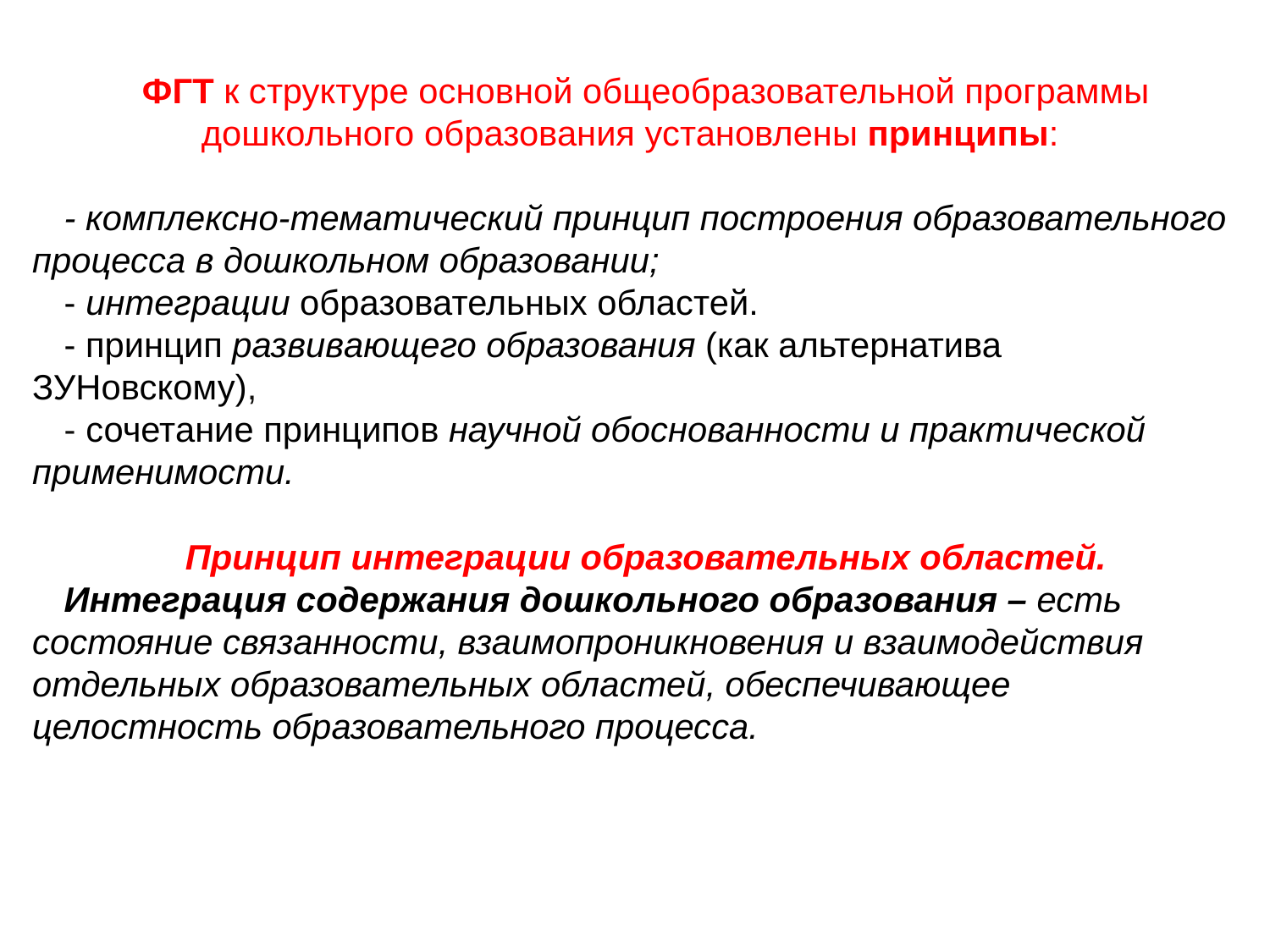

ФГТ к структуре основной общеобразовательной программы дошкольного образования установлены принципы:

- комплексно-тематический принцип построения образовательного процесса в дошкольном образовании;
- интеграции образовательных областей.
- принцип развивающего образования (как альтернатива ЗУНовскому),
- сочетание принципов научной обоснованности и практической применимости.

Принцип интеграции образовательных областей.
Интеграция содержания дошкольного образования – есть состояние связанности, взаимопроникновения и взаимодействия отдельных образовательных областей, обеспечивающее целостность образовательного процесса.